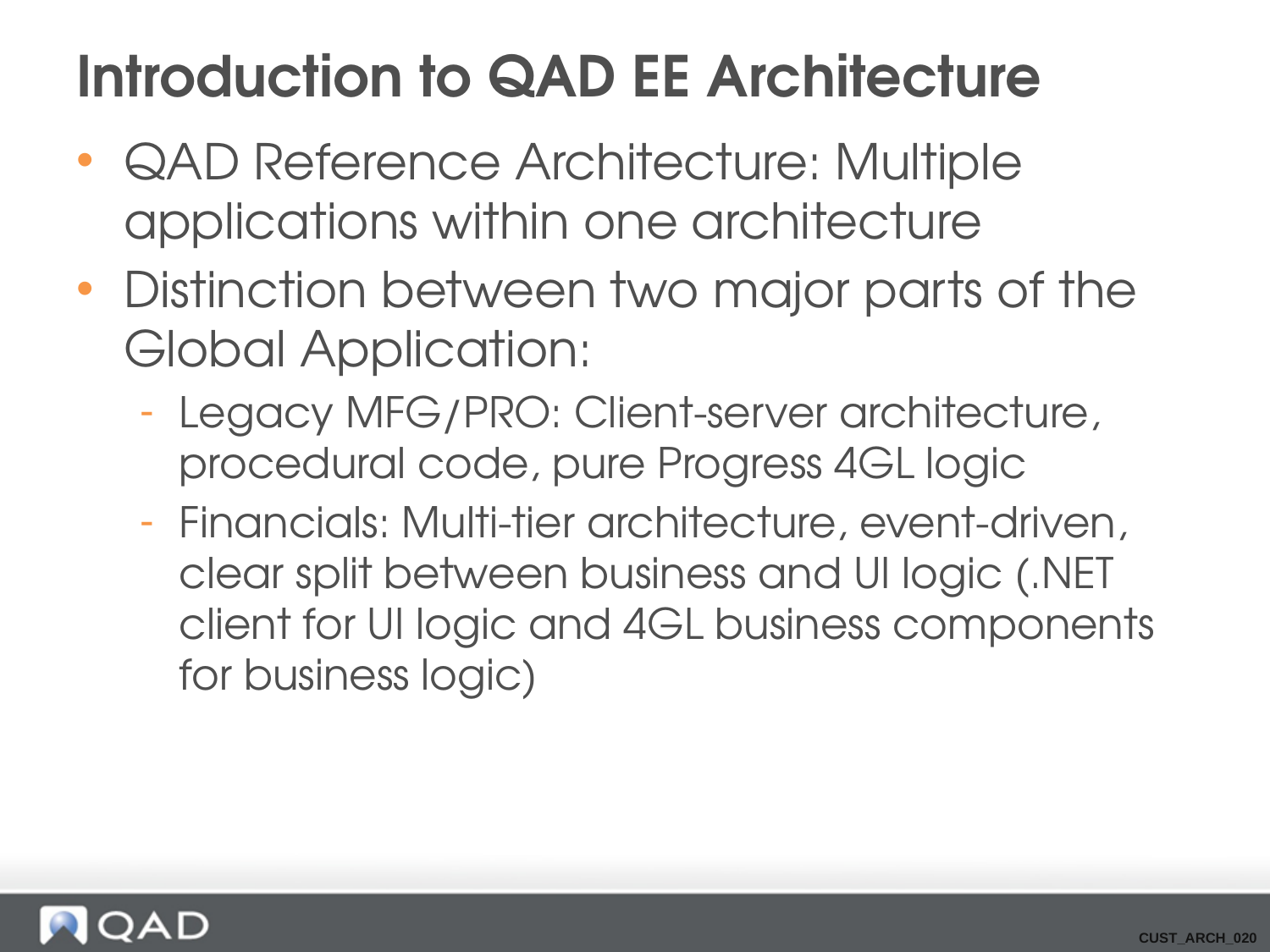

# Introduction to QAD EE Architecture
QAD Reference Architecture: Multiple applications within one architecture
Distinction between two major parts of the Global Application:
Legacy MFG/PRO: Client-server architecture, procedural code, pure Progress 4GL logic
Financials: Multi-tier architecture, event-driven, clear split between business and UI logic (.NET client for UI logic and 4GL business components for business logic)
CUST_ARCH_020